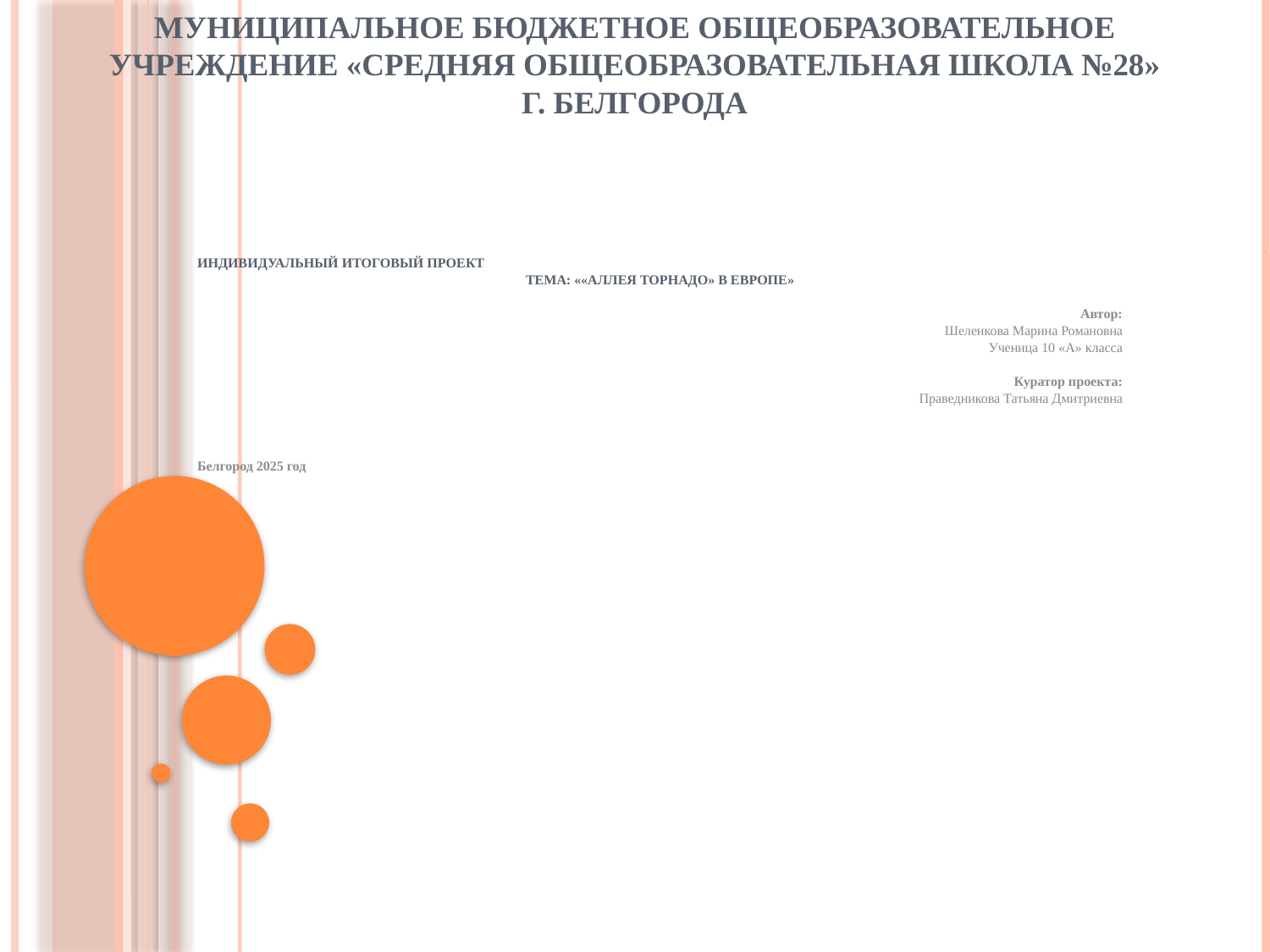

# Муниципальное бюджетное общеобразовательное учреждение «Средняя общеобразовательная школа №28» г. Белгорода
ИНДИВИДУАЛЬНЫЙ ИТОГОВЫЙ ПРОЕКТ
ТЕМА: ««АЛЛЕЯ ТОРНАДО» В ЕВРОПЕ»

Автор:
Шеленкова Марина Романовна
Ученица 10 «А» класса

Куратор проекта:
Праведникова Татьяна Дмитриевна

Белгород 2025 год